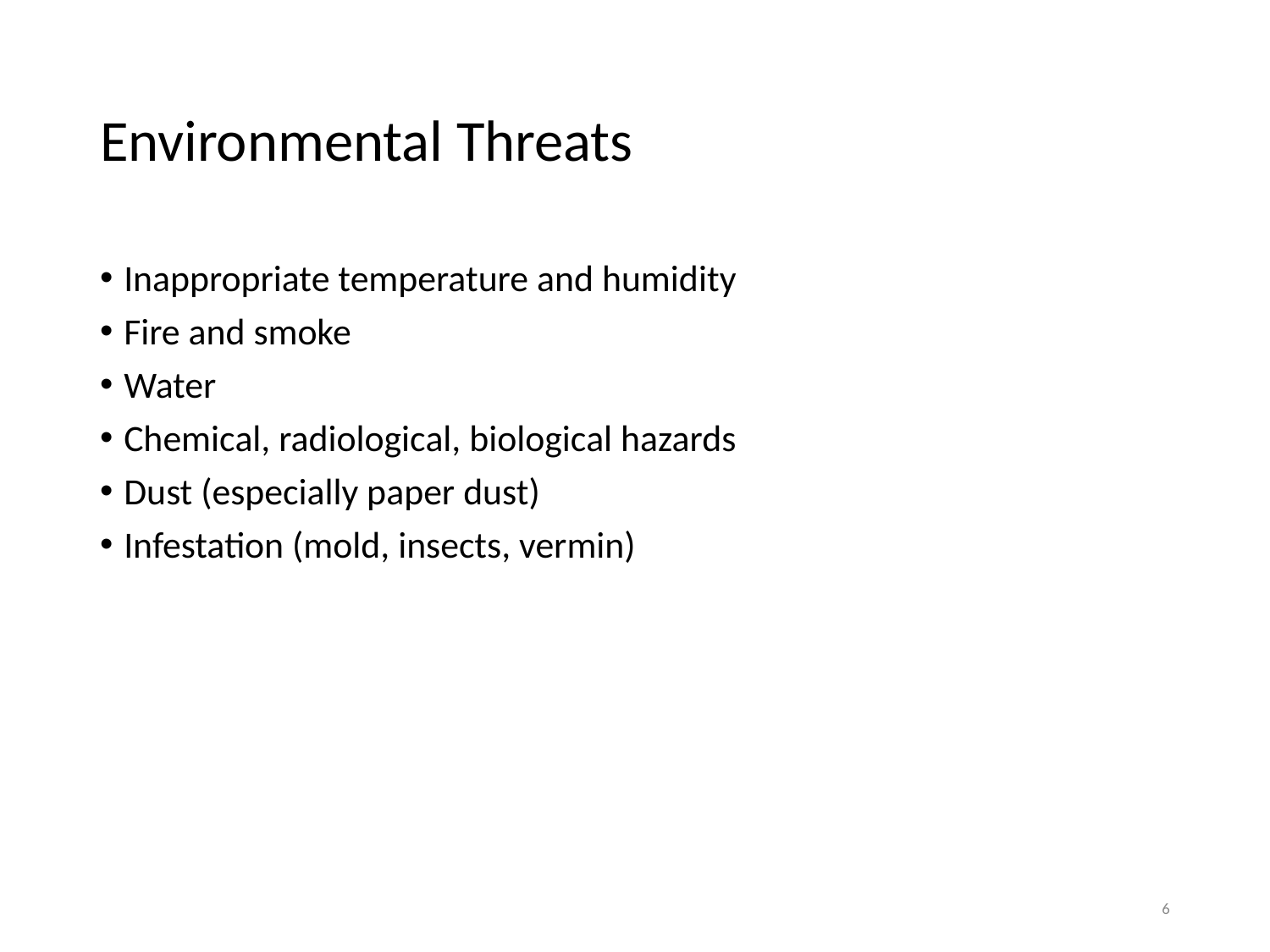

# Environmental Threats
Inappropriate temperature and humidity
Fire and smoke
Water
Chemical, radiological, biological hazards
Dust (especially paper dust)
Infestation (mold, insects, vermin)
6